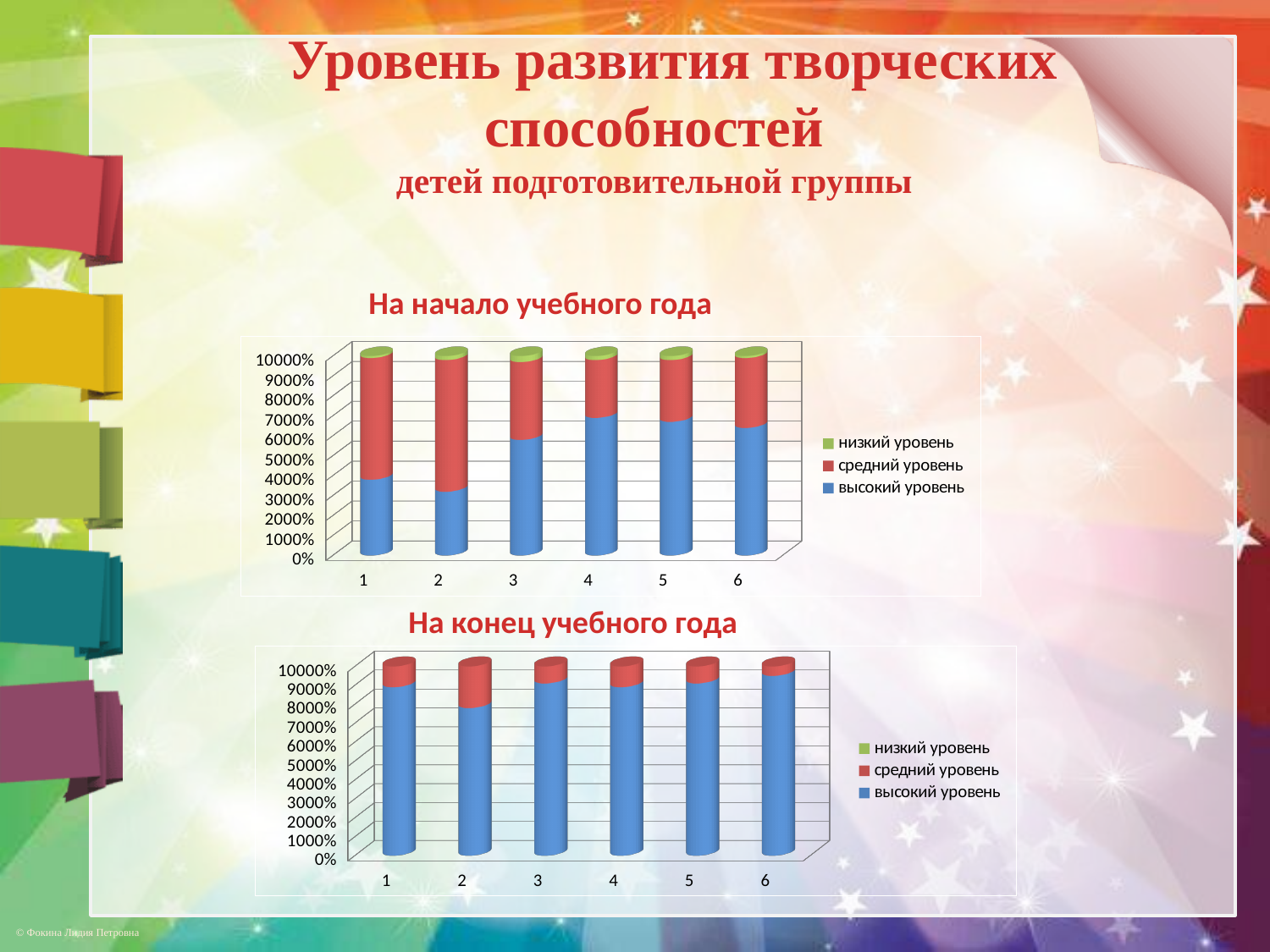

Уровень развития творческих способностей
детей подготовительной группы
На начало учебного года

[unsupported chart]

На конец учебного года

[unsupported chart]